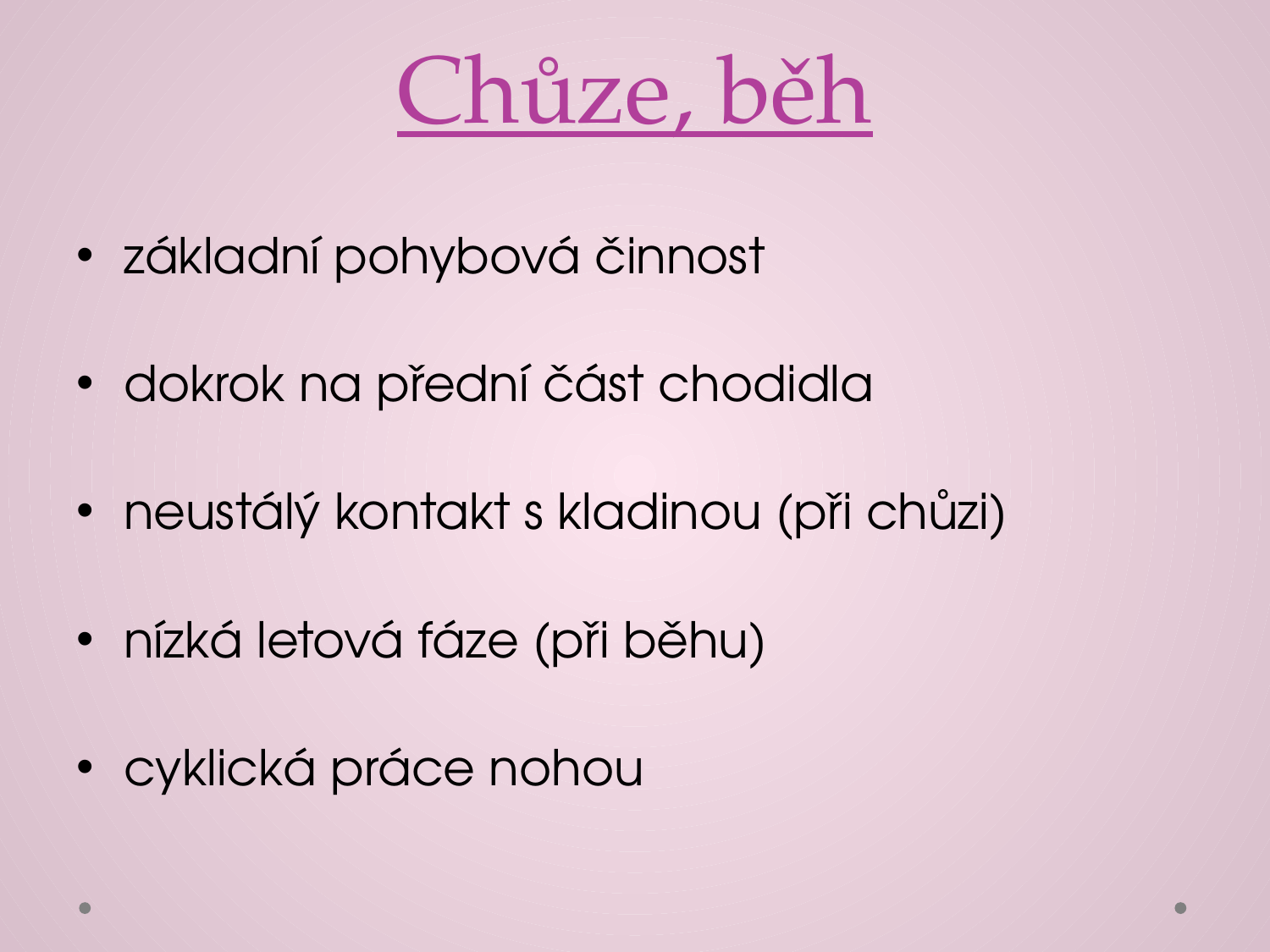

# Chůze, běh
základní pohybová činnost
dokrok na přední část chodidla
neustálý kontakt s kladinou (při chůzi)
nízká letová fáze (při běhu)
cyklická práce nohou